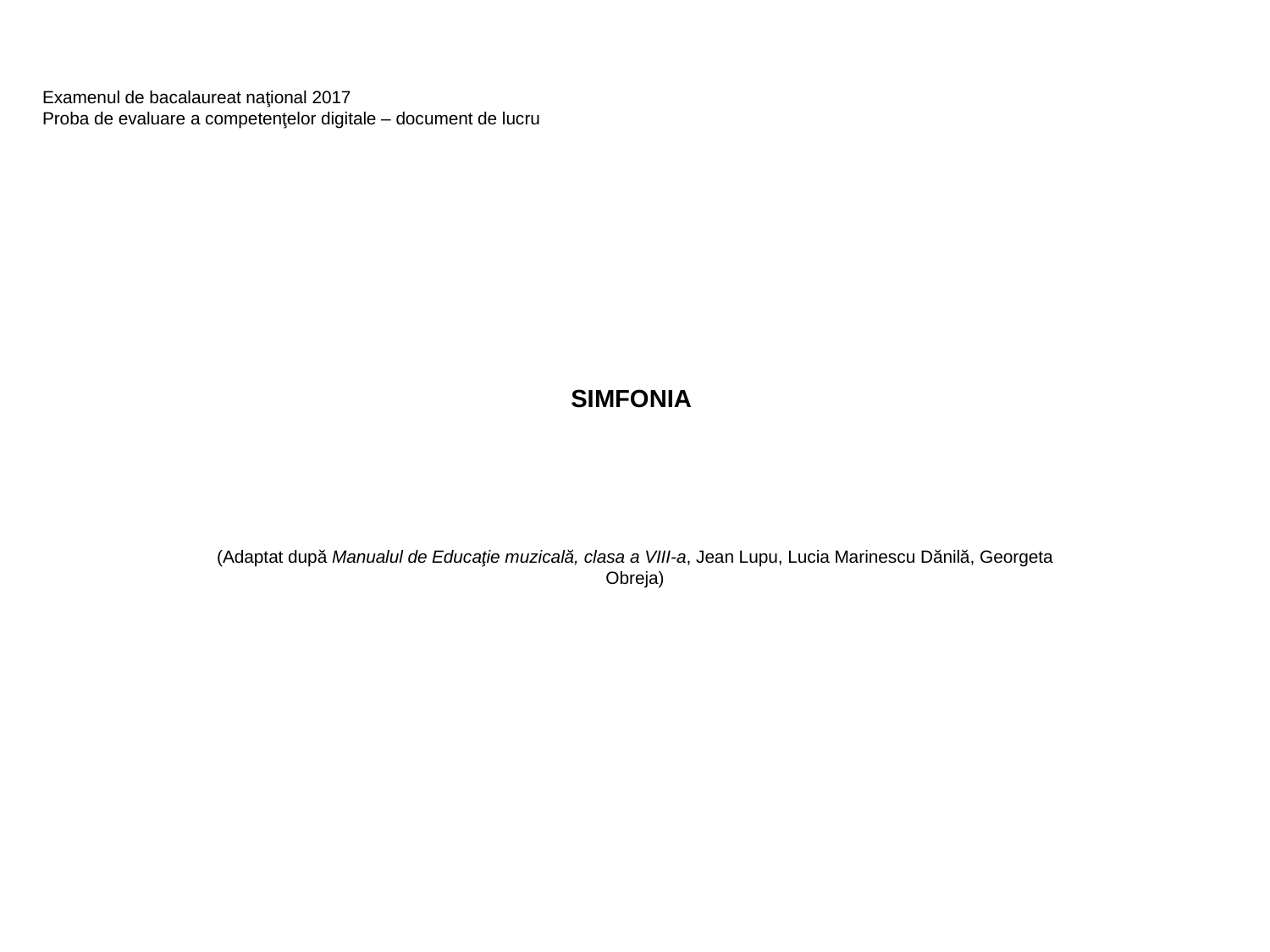

Examenul de bacalaureat naţional 2017
Proba de evaluare a competenţelor digitale – document de lucru
# SIMFONIA
(Adaptat după Manualul de Educaţie muzicală, clasa a VIII-a, Jean Lupu, Lucia Marinescu Dănilă, Georgeta Obreja)